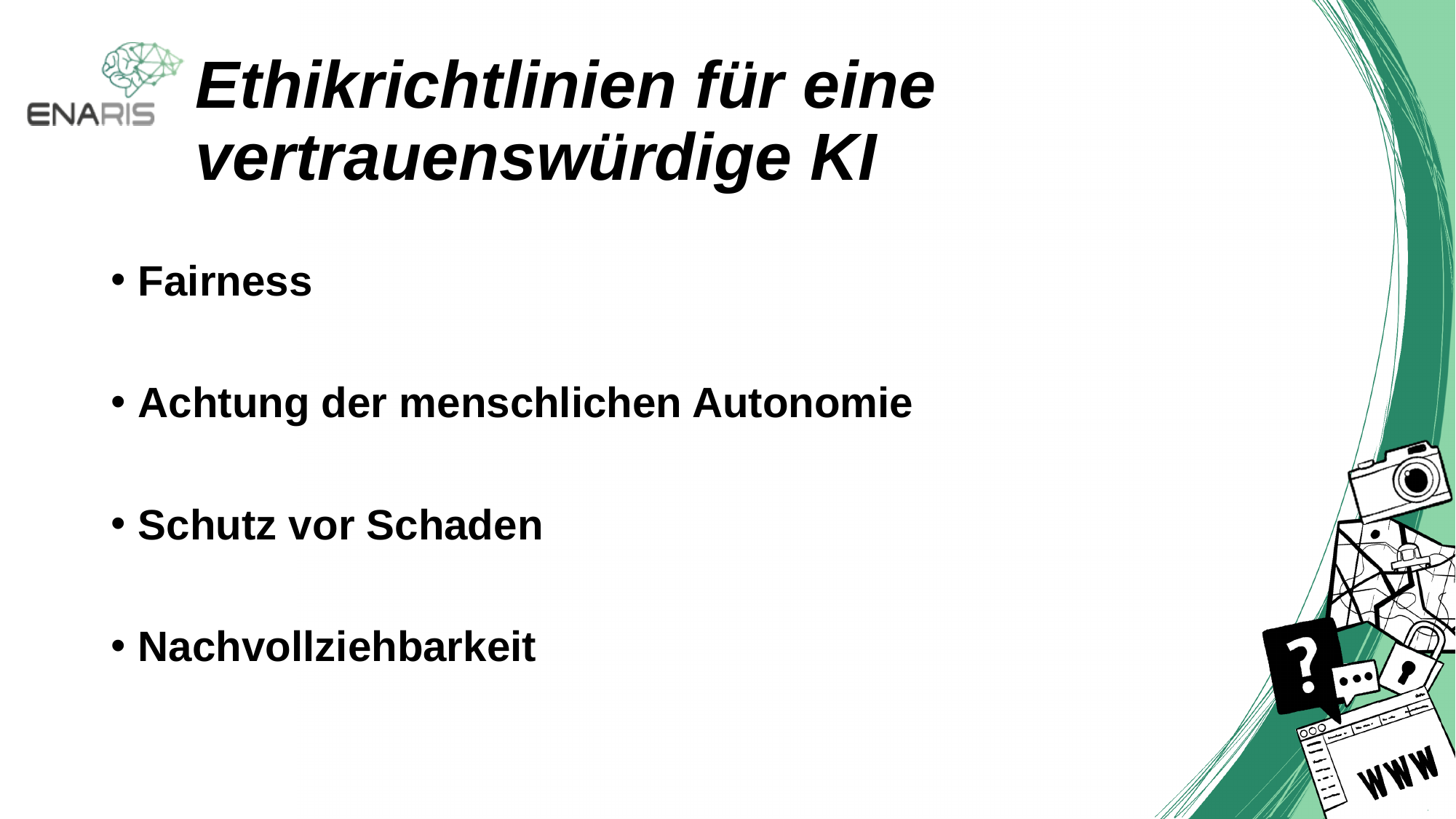

# Ethikrichtlinien für eine vertrauenswürdige KI
Fairness

Achtung der menschlichen Autonomie

Schutz vor Schaden

Nachvollziehbarkeit